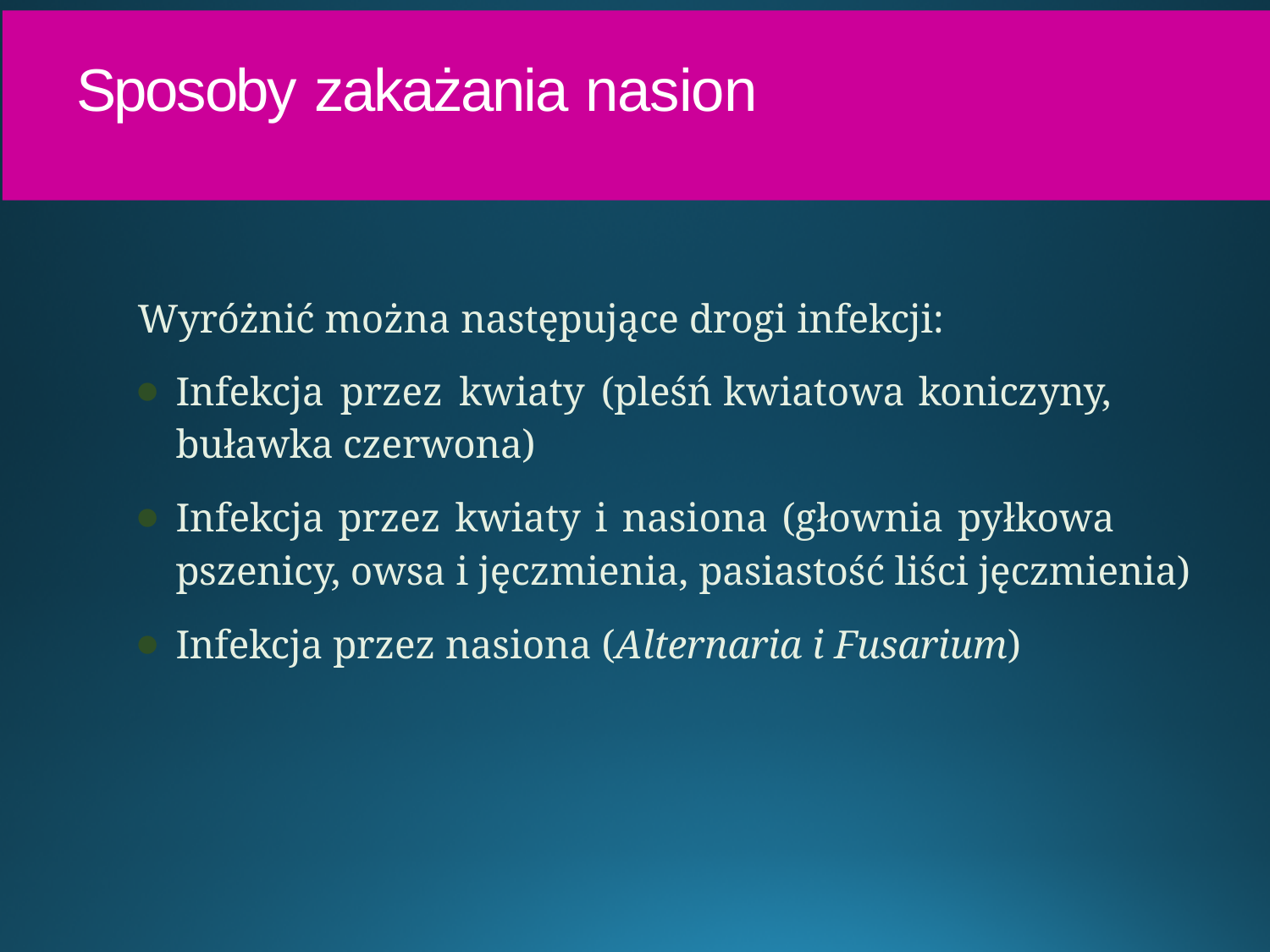

# Sposoby zakażania nasion
Wyróżnić można następujące drogi infekcji:
Infekcja przez kwiaty (pleśń	kwiatowa koniczyny,	buławka czerwona)
Infekcja przez kwiaty i nasiona (głownia pyłkowa pszenicy, owsa i jęczmienia, pasiastość liści jęczmienia)
Infekcja przez nasiona (Alternaria i Fusarium)